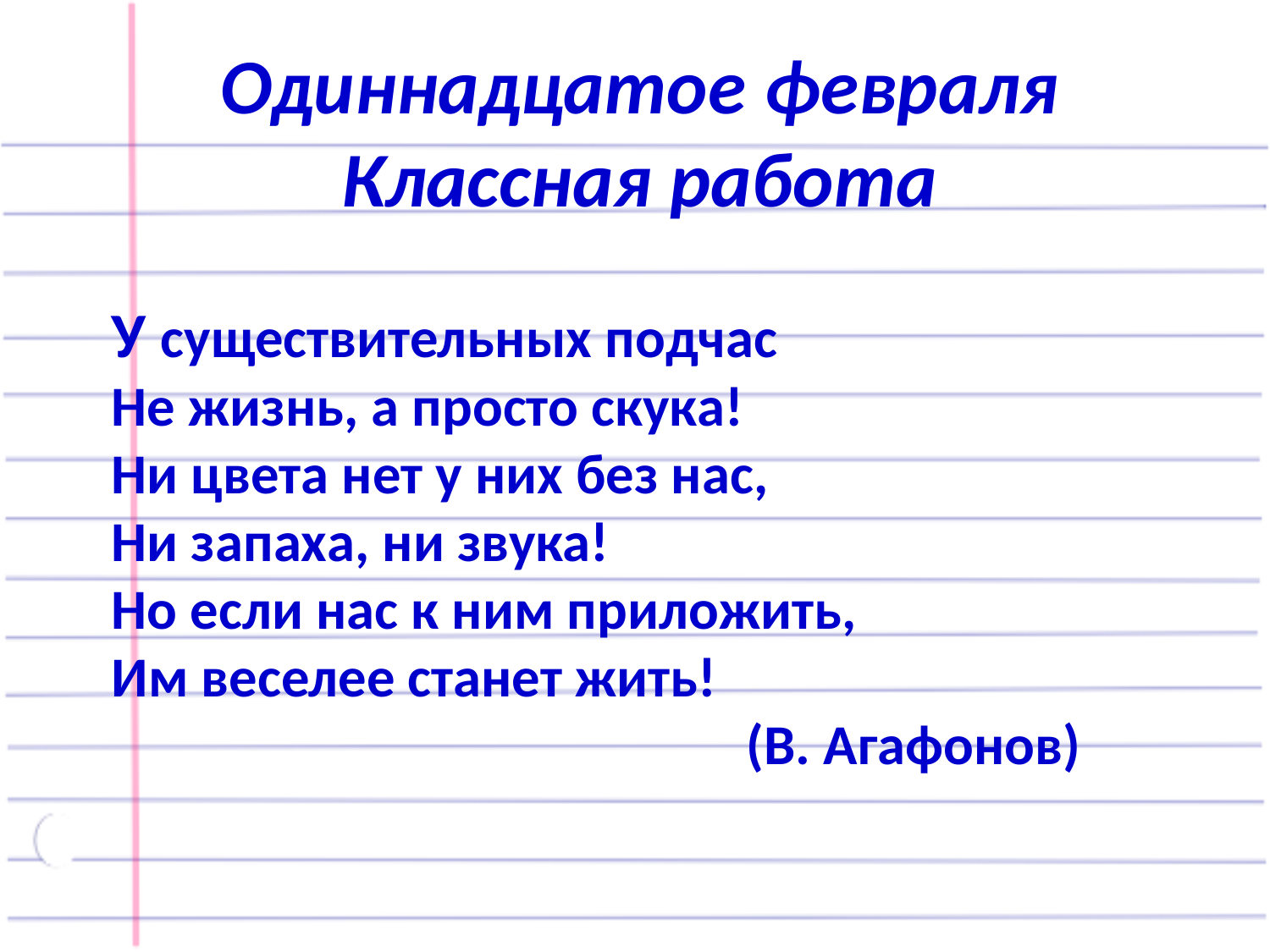

Одиннадцатое февраля
Классная работа
У существительных подчас
Не жизнь, а просто скука!
Ни цвета нет у них без нас,
Ни запаха, ни звука!
Но если нас к ним приложить,
Им веселее станет жить!
                                                  (В. Агафонов)